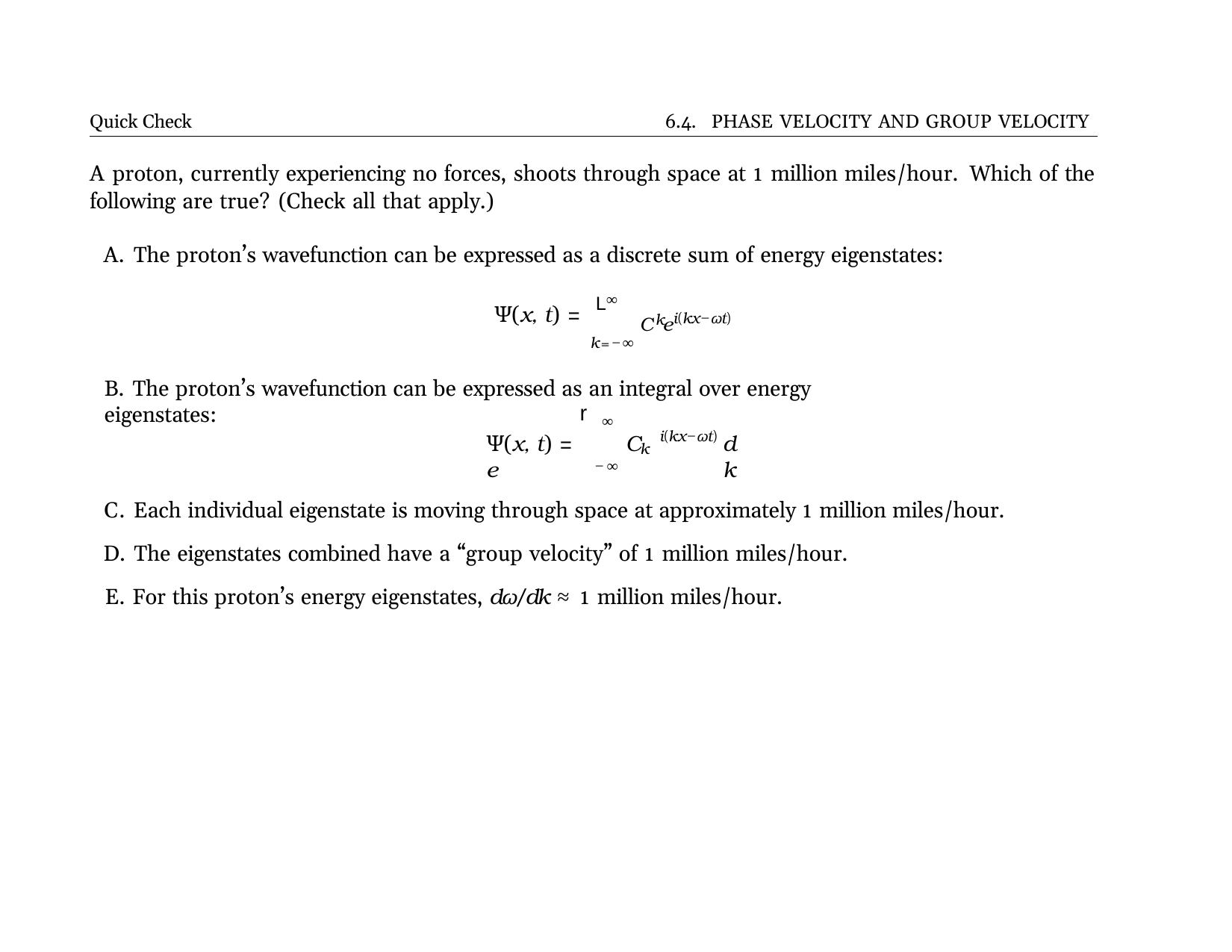

Quick Check	6.4.  PHASE VELOCITY AND GROUP VELOCITY

A proton, currently experiencing no forces, shoots through space at 1 million miles/hour. Which of the following are true? (Check all that apply.)

A. The proton’s wavefunction can be expressed as a discrete sum of energy eigenstates:
L∞
C ei(kx−ωt)
Ψ(x, t) =
k
k=−∞

B. The proton’s wavefunction can be expressed as an integral over energy eigenstates:
r
∞
i(kx−ωt)
Ψ(x, t) =	C e
dk
k
−∞

C. Each individual eigenstate is moving through space at approximately 1 million miles/hour.
D. The eigenstates combined have a “group velocity” of 1 million miles/hour.
E. For this proton’s energy eigenstates, dω/dk ≈ 1 million miles/hour.